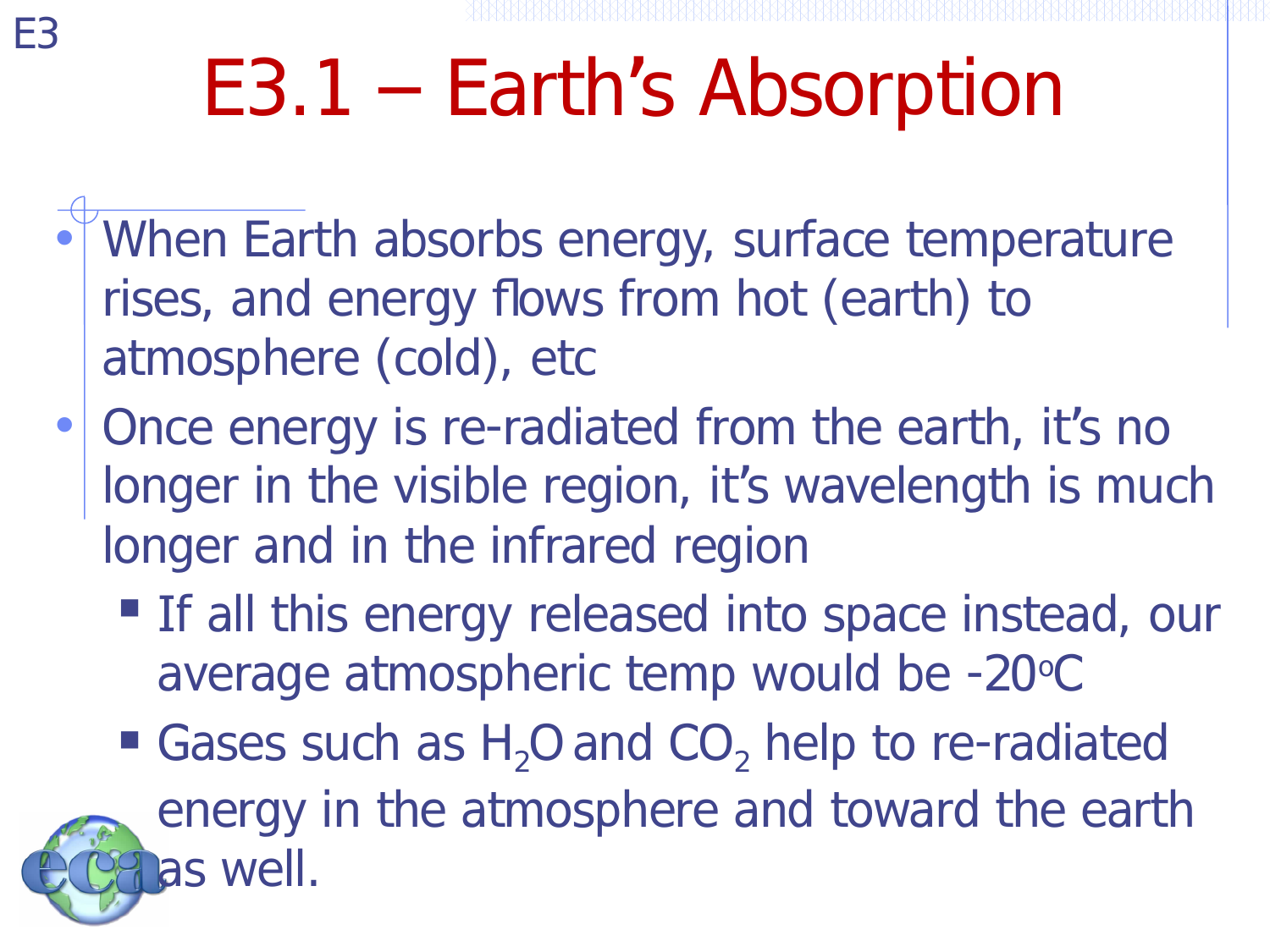

# E3.1 – Earth’s Absorption
When Earth absorbs energy, surface temperature rises, and energy flows from hot (earth) to atmosphere (cold), etc
Once energy is re-radiated from the earth, it’s no longer in the visible region, it’s wavelength is much longer and in the infrared region
If all this energy released into space instead, our average atmospheric temp would be -20oC
Gases such as H2O and CO2 help to re-radiated energy in the atmosphere and toward the earth as well.